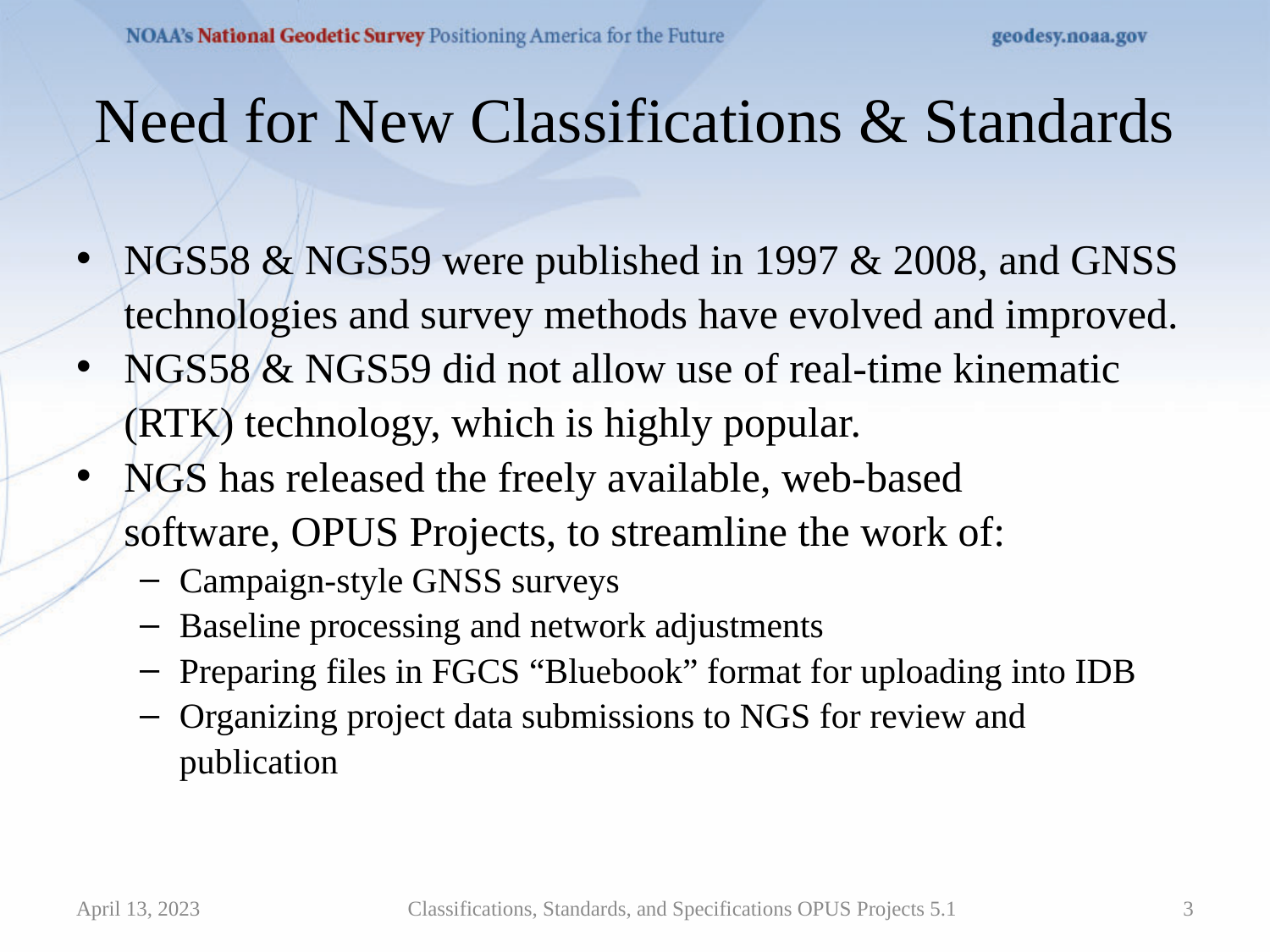

# Need for New Classifications & Standards
NGS58 & NGS59 were published in 1997 & 2008, and GNSS technologies and survey methods have evolved and improved.
NGS58 & NGS59 did not allow use of real-time kinematic (RTK) technology, which is highly popular.
NGS has released the freely available, web-based software, OPUS Projects, to streamline the work of:
Campaign-style GNSS surveys
Baseline processing and network adjustments
Preparing files in FGCS “Bluebook” format for uploading into IDB
Organizing project data submissions to NGS for review and publication
April 13, 2023
Classifications, Standards, and Specifications OPUS Projects 5.1
3